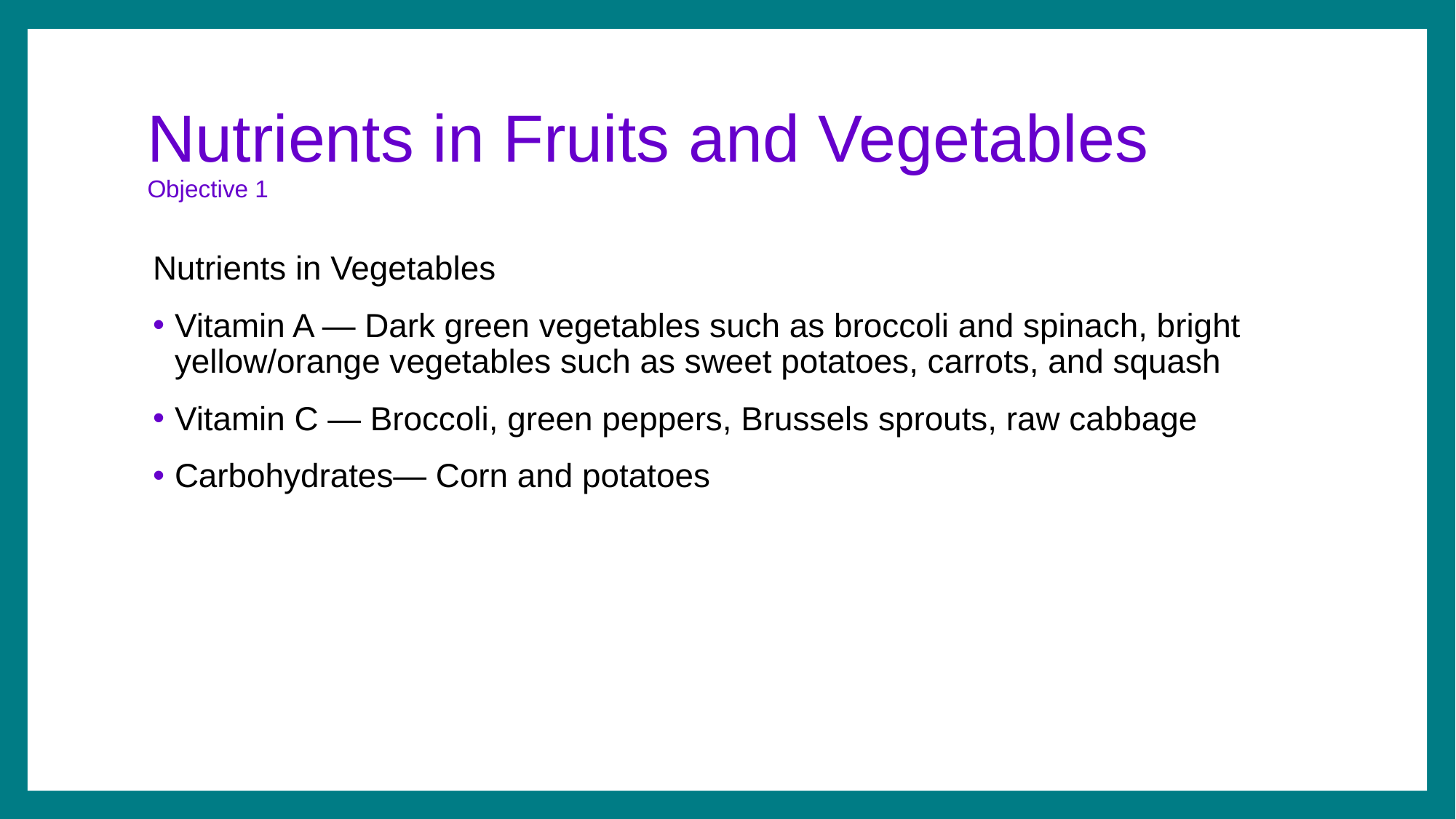

# Nutrients in Fruits and Vegetables Objective 1
Nutrients in Vegetables
Vitamin A — Dark green vegetables such as broccoli and spinach, bright yellow/orange vegetables such as sweet potatoes, carrots, and squash
Vitamin C — Broccoli, green peppers, Brussels sprouts, raw cabbage
Carbohydrates— Corn and potatoes